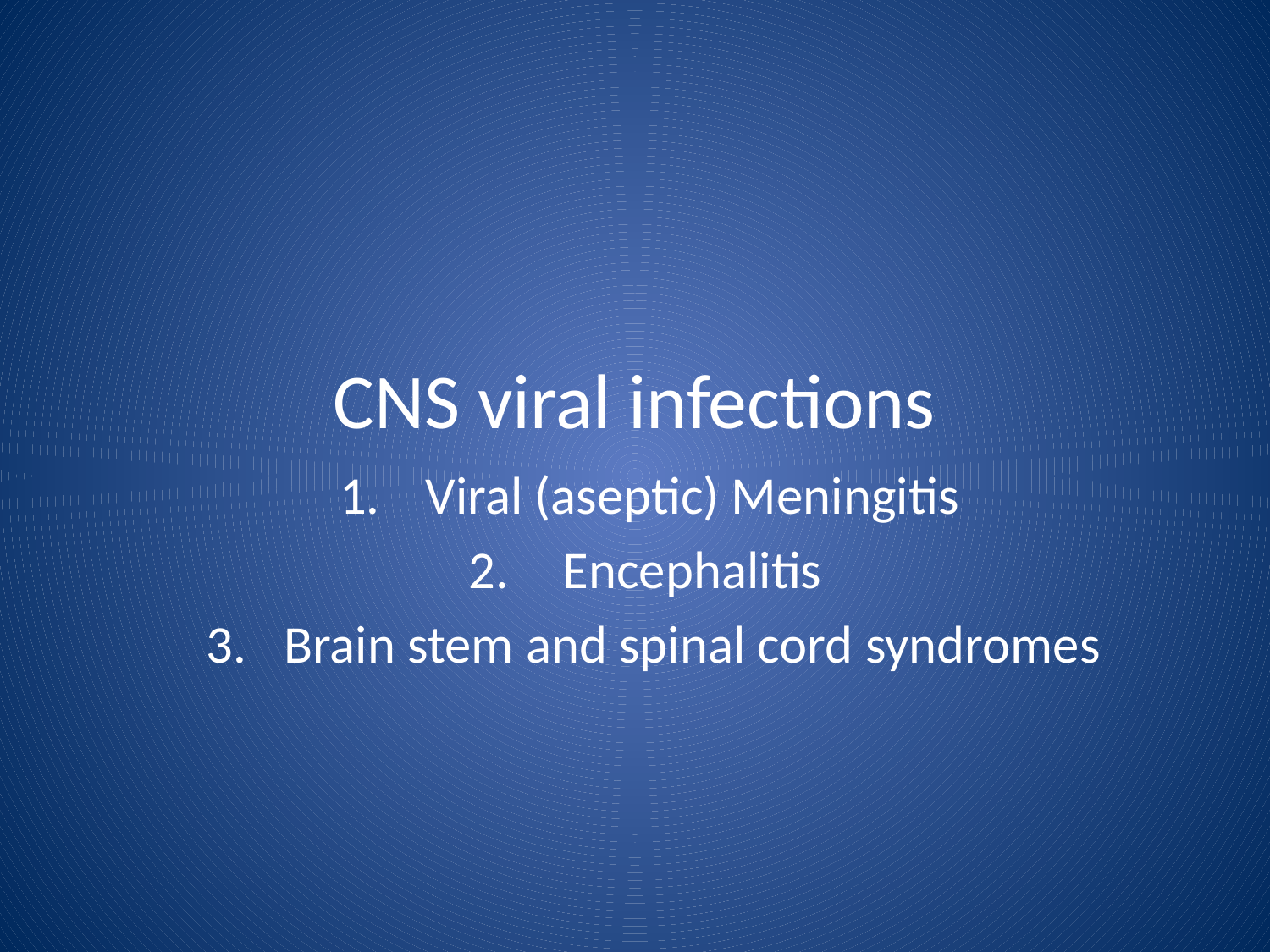

# CNS viral infections
Viral (aseptic) Meningitis
Encephalitis
Brain stem and spinal cord syndromes